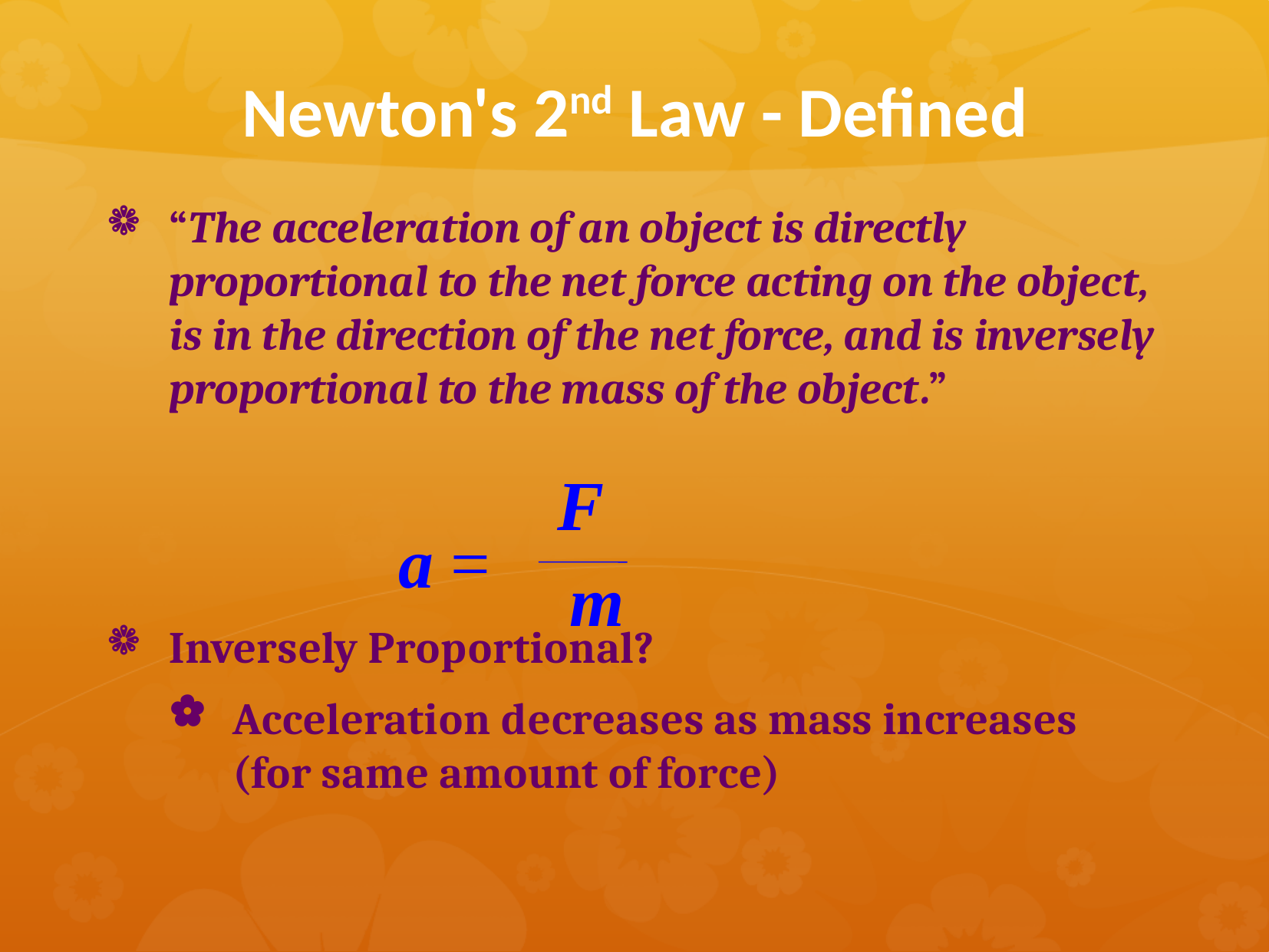

# Newton's 2nd Law - Defined
“The acceleration of an object is directly proportional to the net force acting on the object, is in the direction of the net force, and is inversely proportional to the mass of the object.”

Inversely Proportional?
Acceleration decreases as mass increases (for same amount of force)
F
a =

m